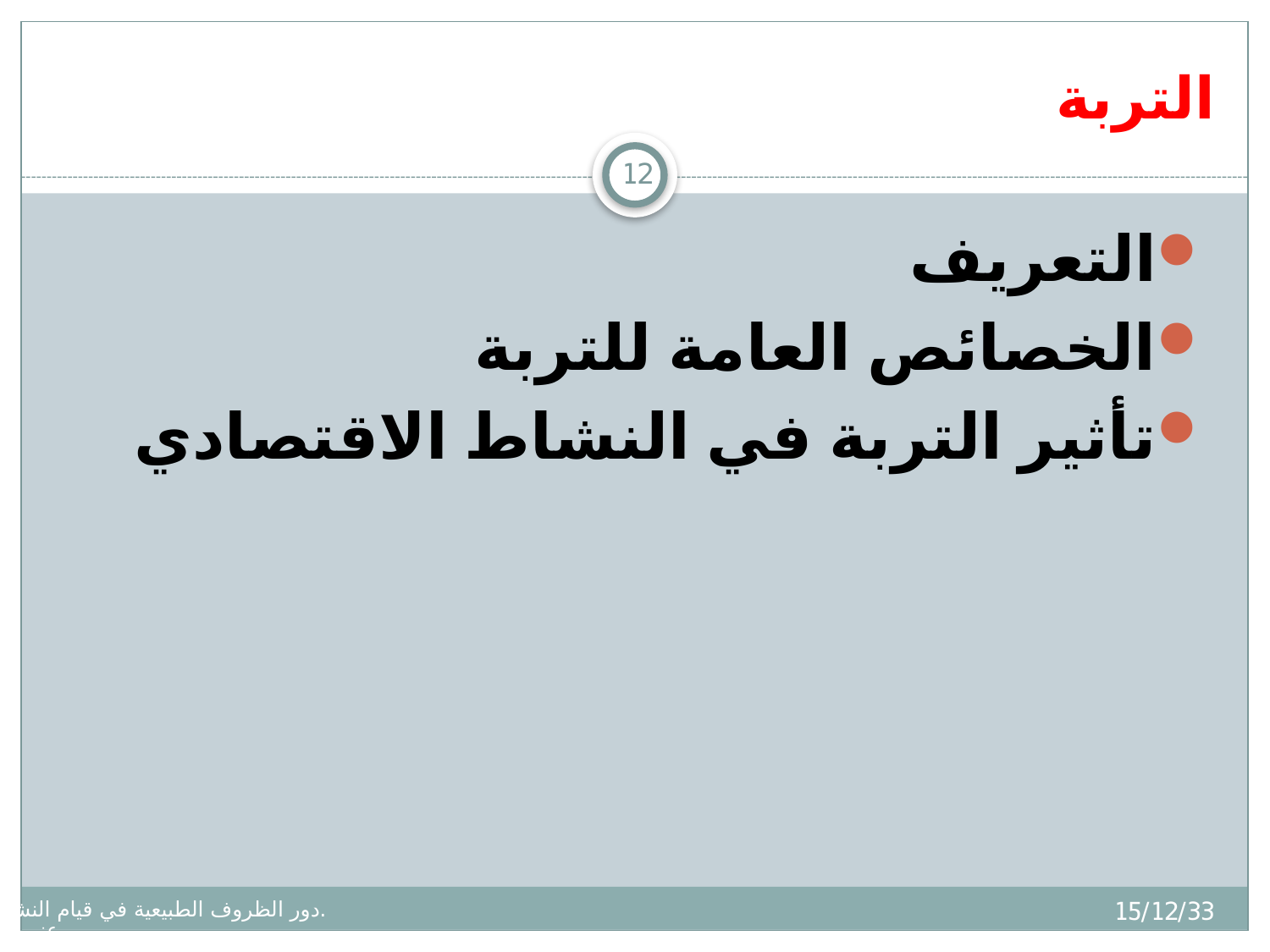

# التربة
12
التعريف
الخصائص العامة للتربة
تأثير التربة في النشاط الاقتصادي

15/12/33
دور الظروف الطبيعية في قيام النشاط البشري       د. عنبره بنت خميس بلال